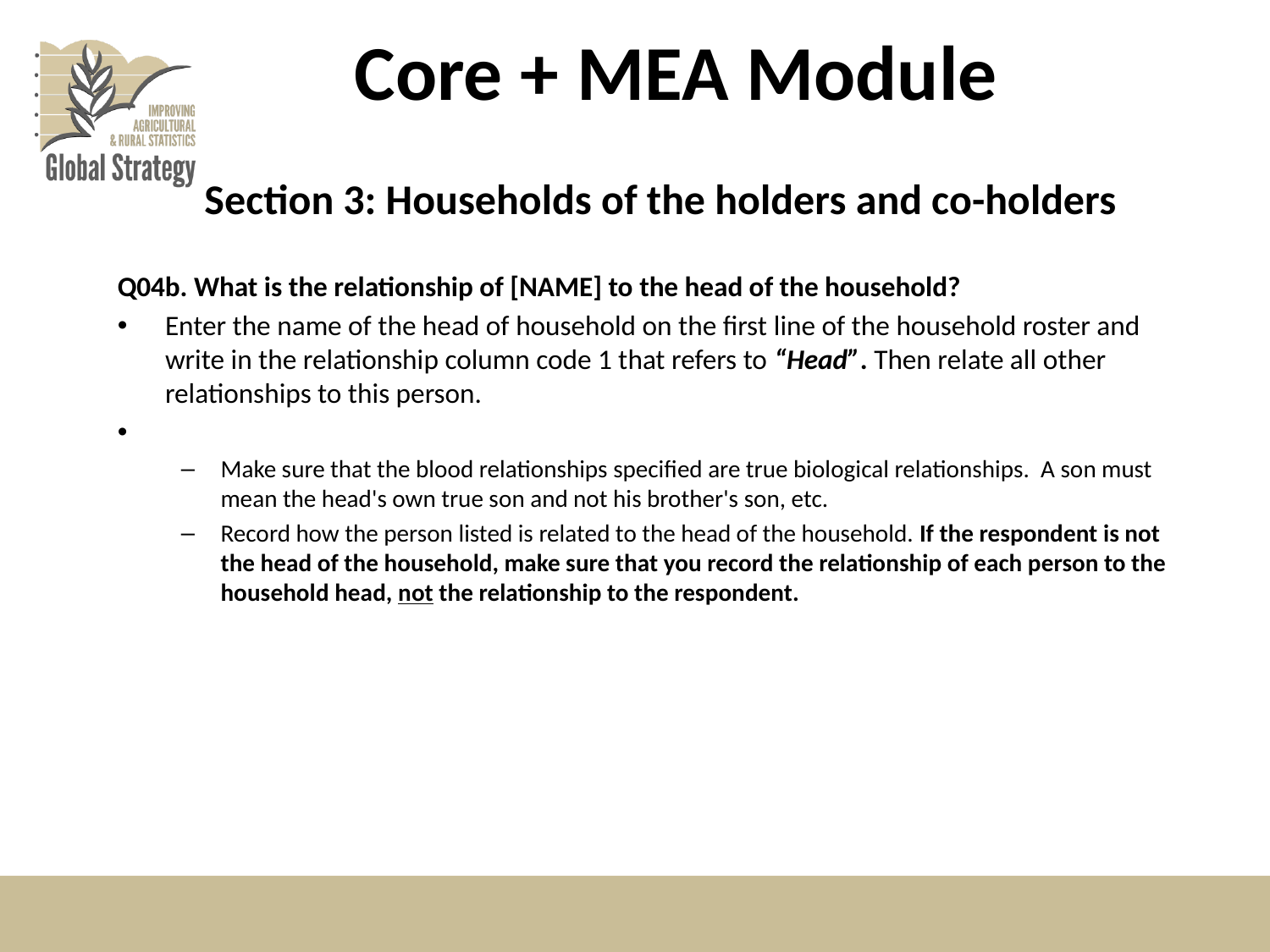

# Core + MEA Module
Section 3: Households of the holders and co-holders

Q04b. What is the relationship of [NAME] to the head of the household?
Enter the name of the head of household on the first line of the household roster and write in the relationship column code 1 that refers to “Head”. Then relate all other relationships to this person.

Make sure that the blood relationships specified are true biological relationships.  A son must mean the head's own true son and not his brother's son, etc.
Record how the person listed is related to the head of the household. If the respondent is not the head of the household, make sure that you record the relationship of each person to the household head, not the relationship to the respondent.